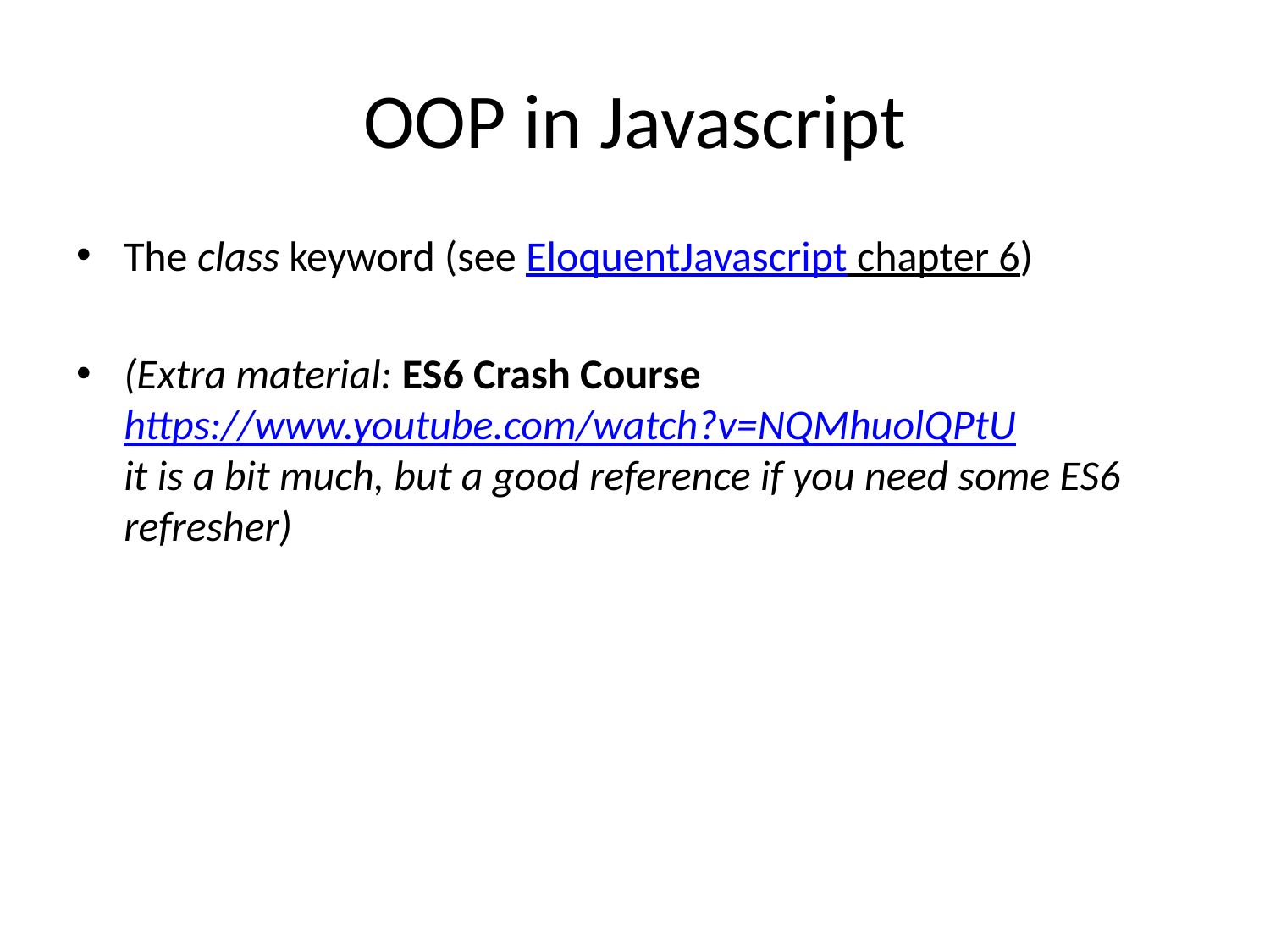

# OOP in Javascript
The class keyword (see EloquentJavascript chapter 6)

(Extra material: ES6 Crash Course  https://www.youtube.com/watch?v=NQMhuolQPtU
it is a bit much, but a good reference if you need some ES6 refresher)